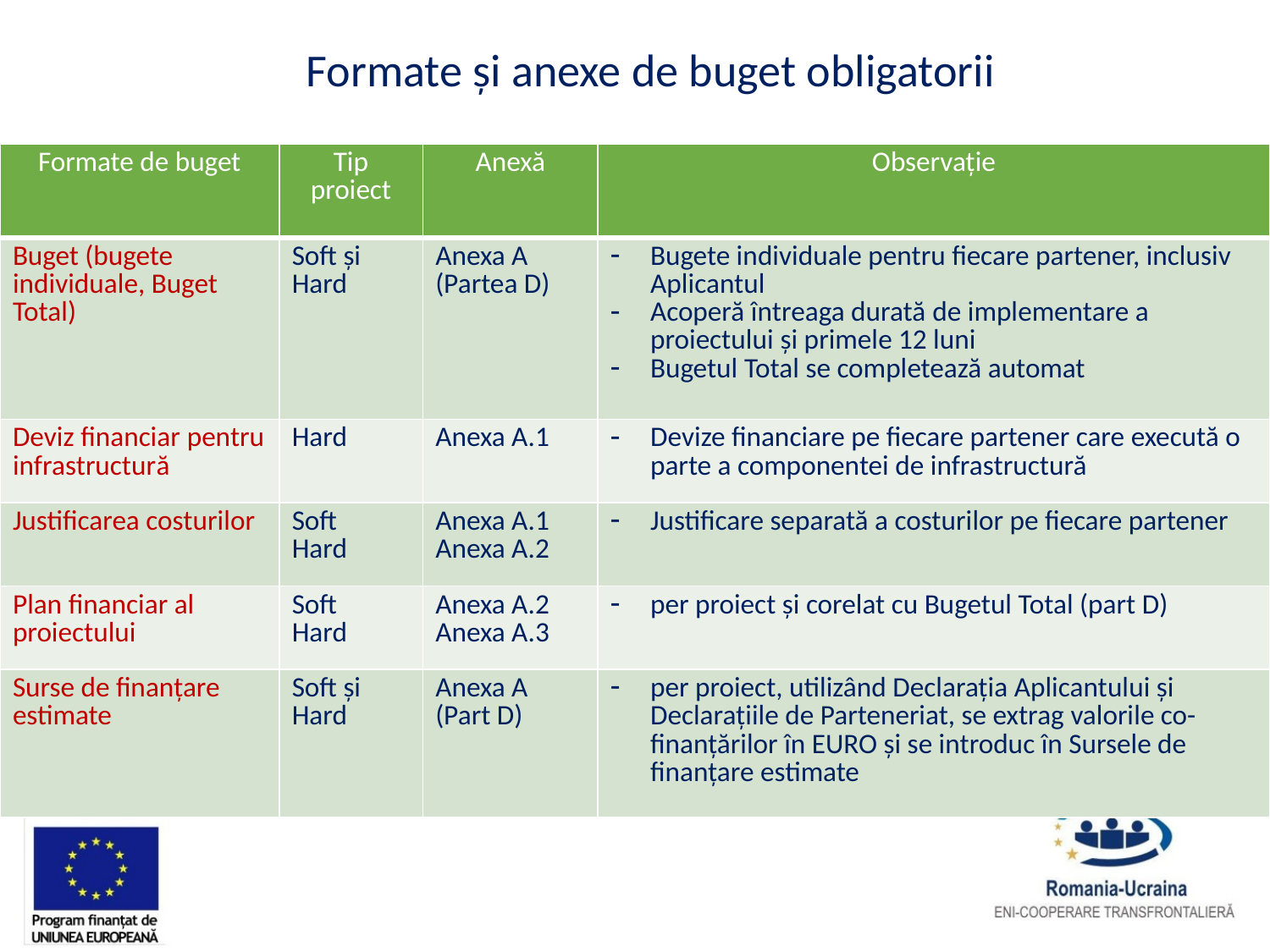

Formate și anexe de buget obligatorii
| Formate de buget | Tip proiect | Anexă | Observație |
| --- | --- | --- | --- |
| Buget (bugete individuale, Buget Total) | Soft și Hard | Anexa A (Partea D) | Bugete individuale pentru fiecare partener, inclusiv Aplicantul Acoperă întreaga durată de implementare a proiectului și primele 12 luni Bugetul Total se completează automat |
| Deviz financiar pentru infrastructură | Hard | Anexa A.1 | Devize financiare pe fiecare partener care execută o parte a componentei de infrastructură |
| Justificarea costurilor | Soft Hard | Anexa A.1 Anexa A.2 | Justificare separată a costurilor pe fiecare partener |
| Plan financiar al proiectului | Soft Hard | Anexa A.2 Anexa A.3 | per proiect și corelat cu Bugetul Total (part D) |
| Surse de finanțare estimate | Soft și Hard | Anexa A (Part D) | per proiect, utilizând Declarația Aplicantului și Declarațiile de Parteneriat, se extrag valorile co-finanțărilor în EURO și se introduc în Sursele de finanțare estimate |